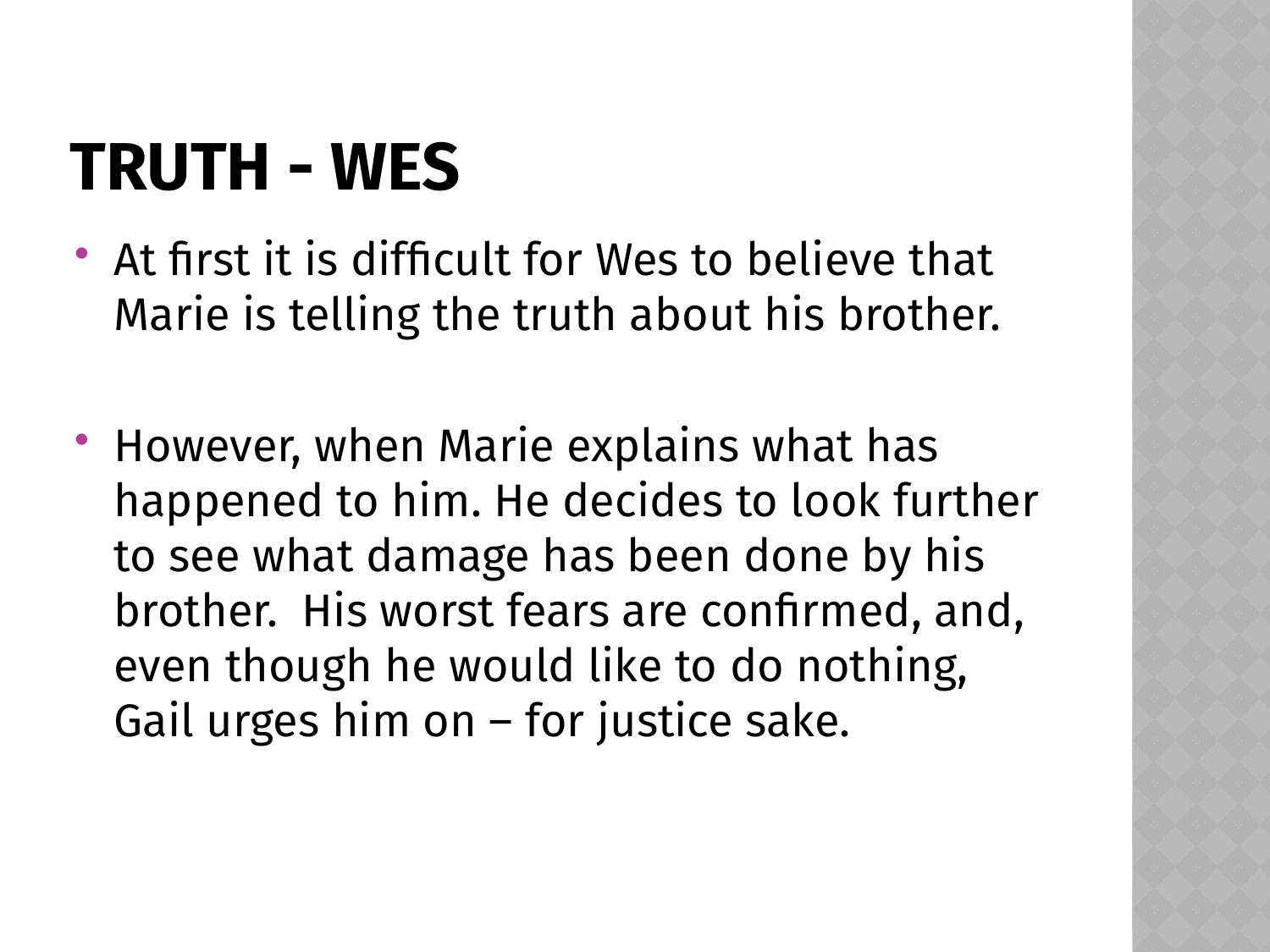

# TRUTH - Wes
At first it is difficult for Wes to believe that Marie is telling the truth about his brother.

However, when Marie explains what has happened to him. He decides to look further to see what damage has been done by his brother.  His worst fears are confirmed, and, even though he would like to do nothing, Gail urges him on – for justice sake.